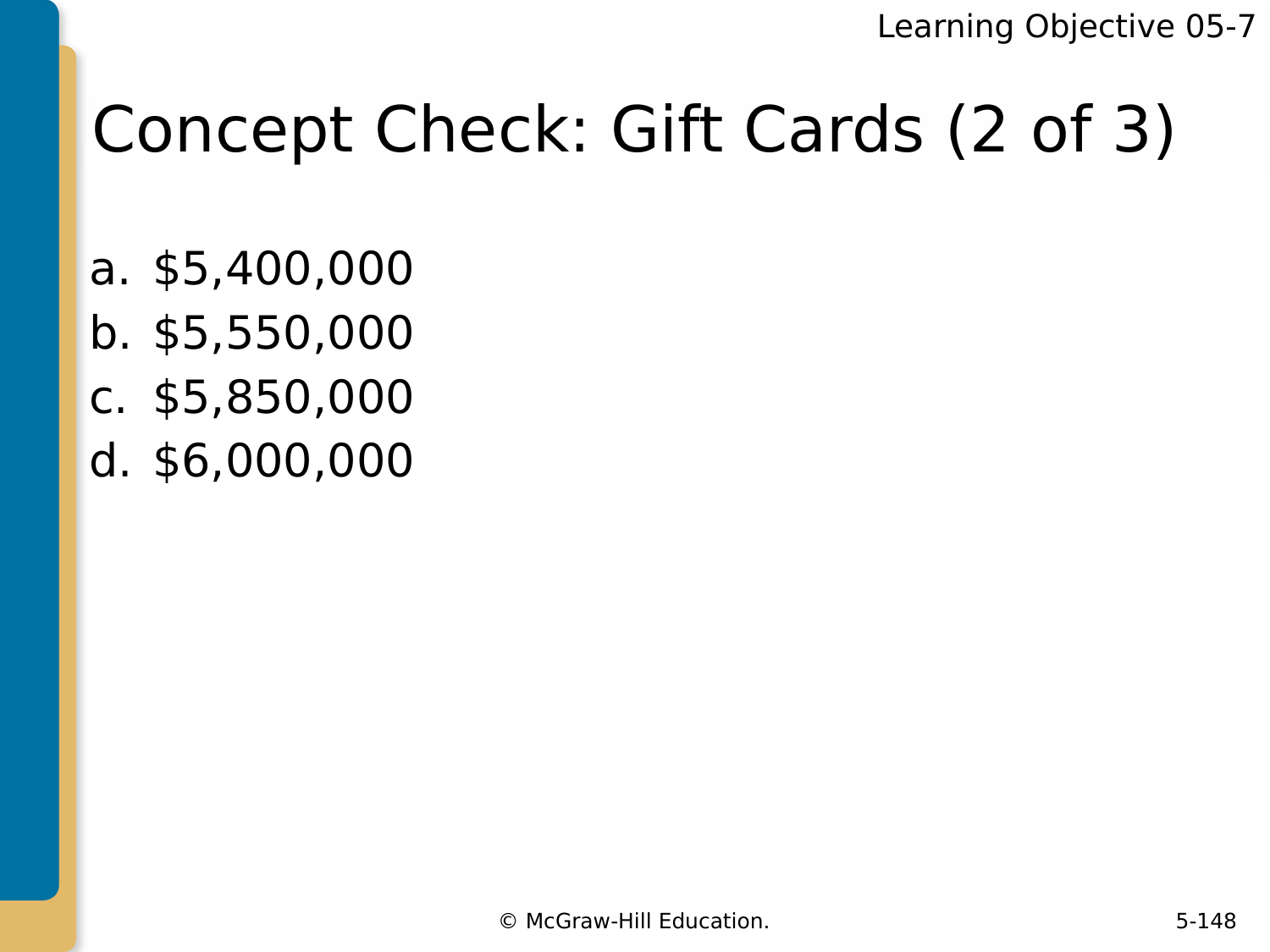

Learning Objective 05-7
# Concept Check: Gift Cards (2 of 3)
$5,400,000
$5,550,000
$5,850,000
$6,000,000